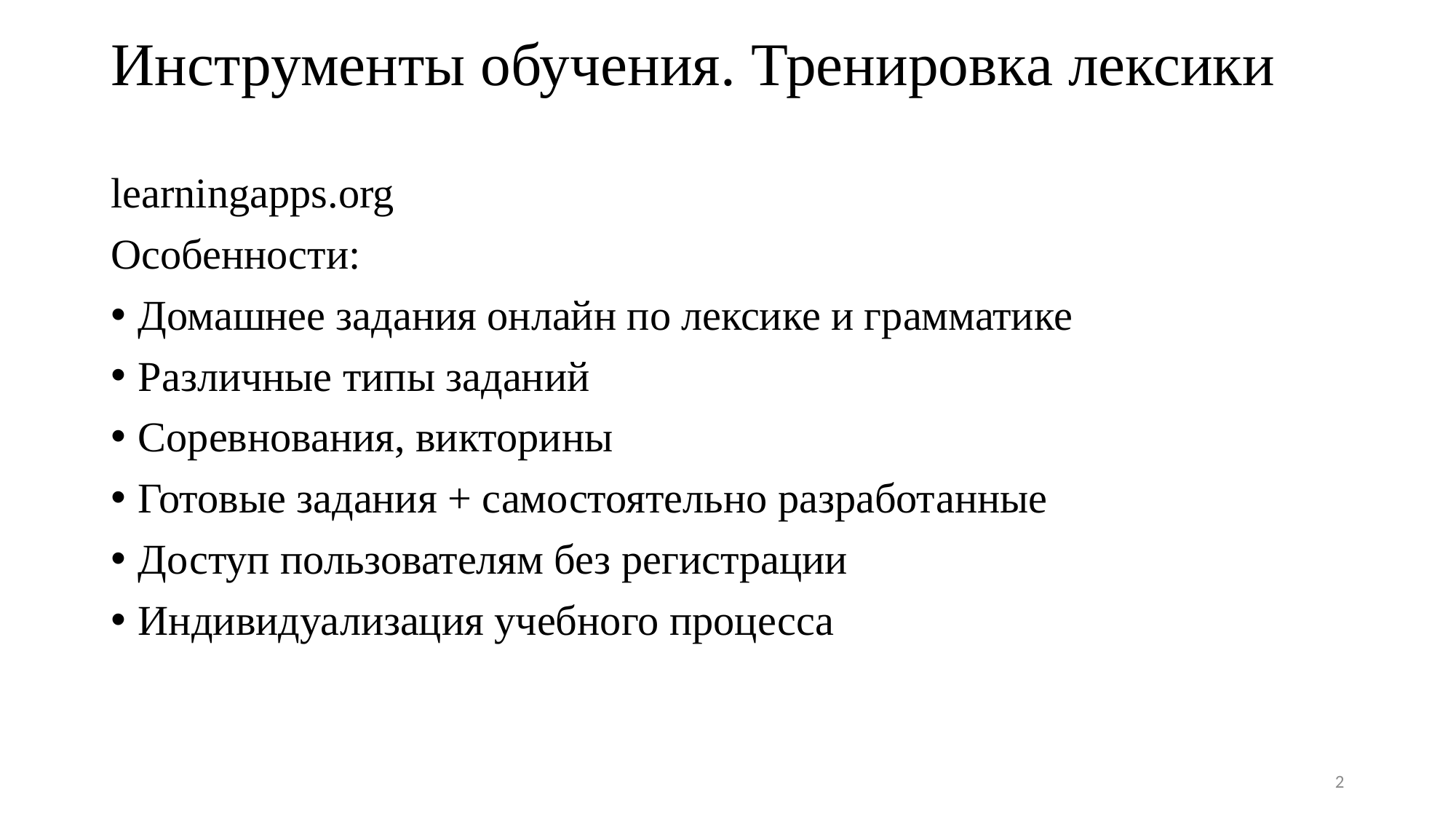

# Инструменты обучения. Тренировка лексики
learningapps.org
Особенности:
Домашнее задания онлайн по лексике и грамматике
Различные типы заданий
Соревнования, викторины
Готовые задания + самостоятельно разработанные
Доступ пользователям без регистрации
Индивидуализация учебного процесса
2